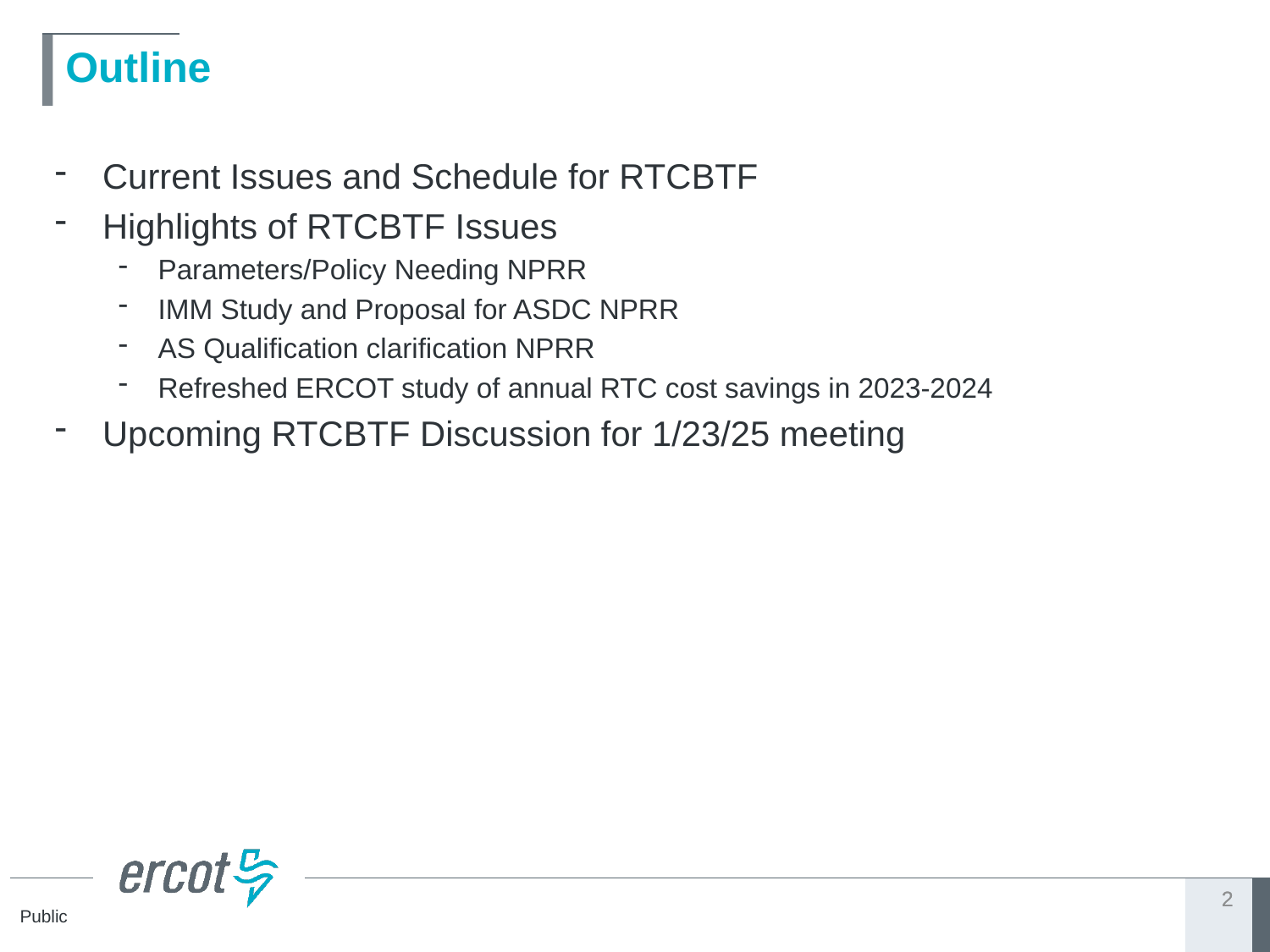

# Outline
Current Issues and Schedule for RTCBTF
Highlights of RTCBTF Issues
Parameters/Policy Needing NPRR
IMM Study and Proposal for ASDC NPRR
AS Qualification clarification NPRR
Refreshed ERCOT study of annual RTC cost savings in 2023-2024
Upcoming RTCBTF Discussion for 1/23/25 meeting

2